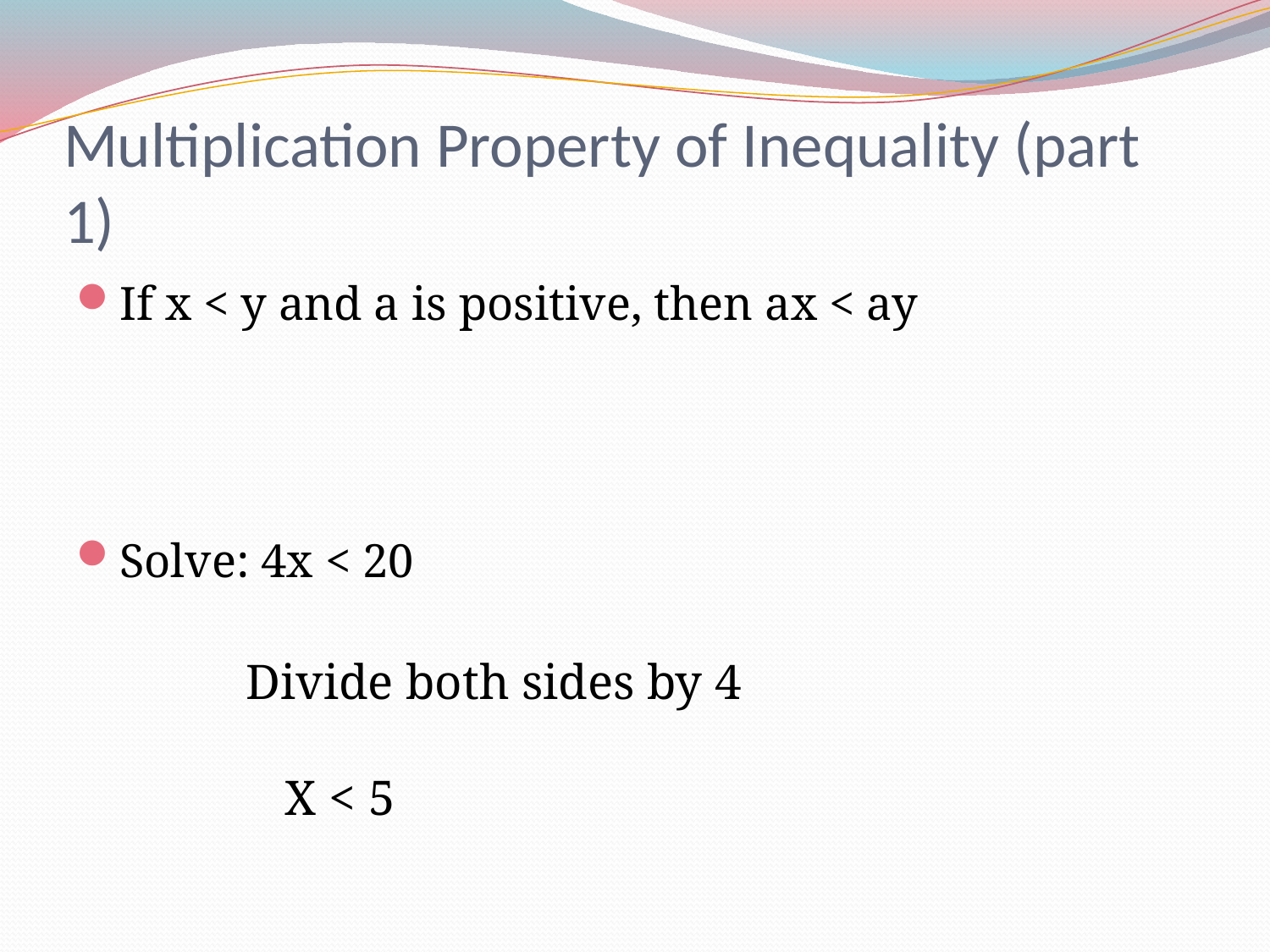

# Multiplication Property of Inequality (part 1)
If x < y and a is positive, then ax < ay

Solve: 4x < 20
Divide both sides by 4
X < 5